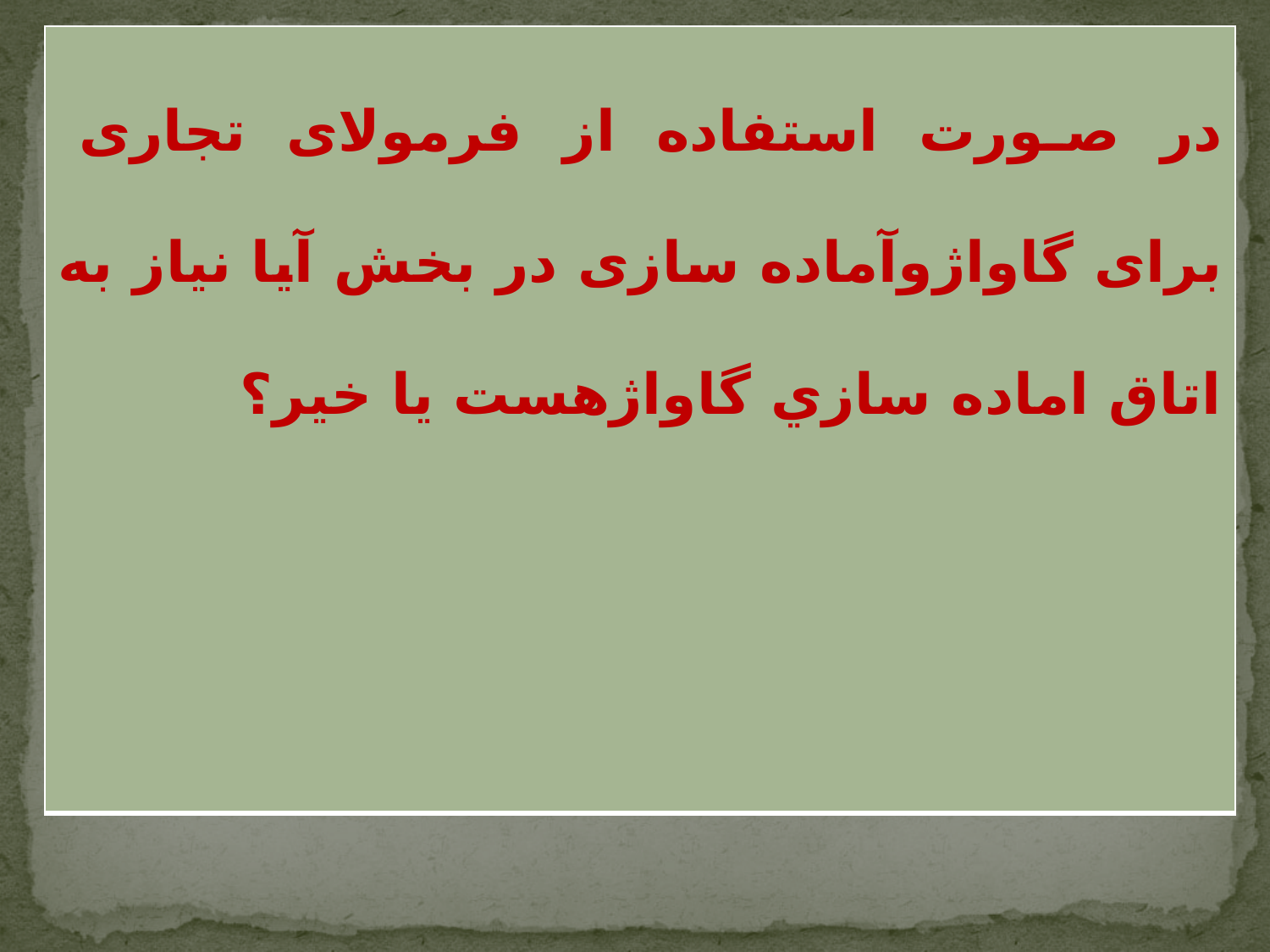

| در صورت استفاده از فرمولای تجاری برای گاواژوآماده سازی در بخش آيا نياز به اتاق اماده سازي گاواژهست يا خير؟ |
| --- |